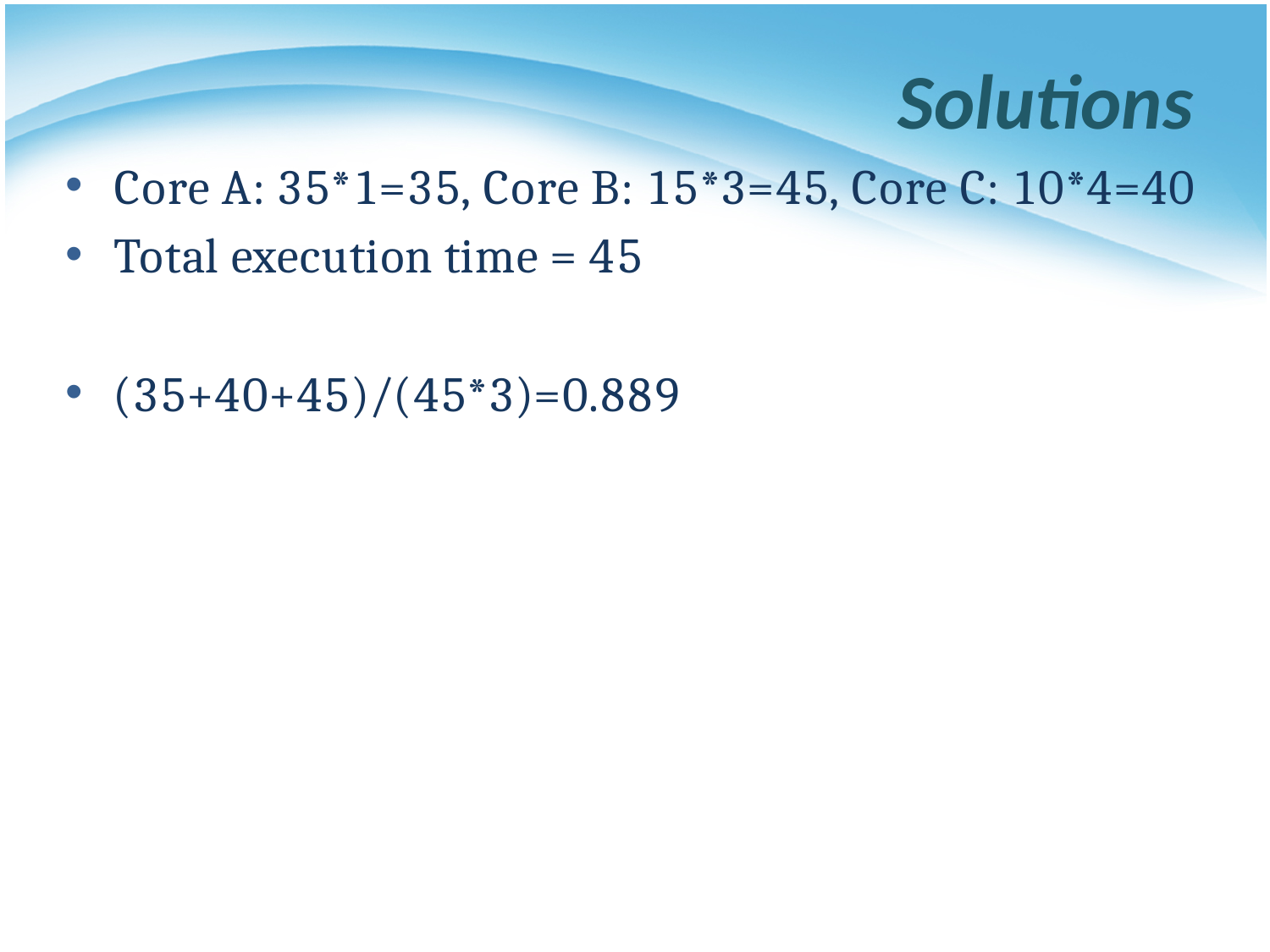

# Solutions
Core A: 35*1=35, Core B: 15*3=45, Core C: 10*4=40
Total execution time = 45

(35+40+45)/(45*3)=0.889